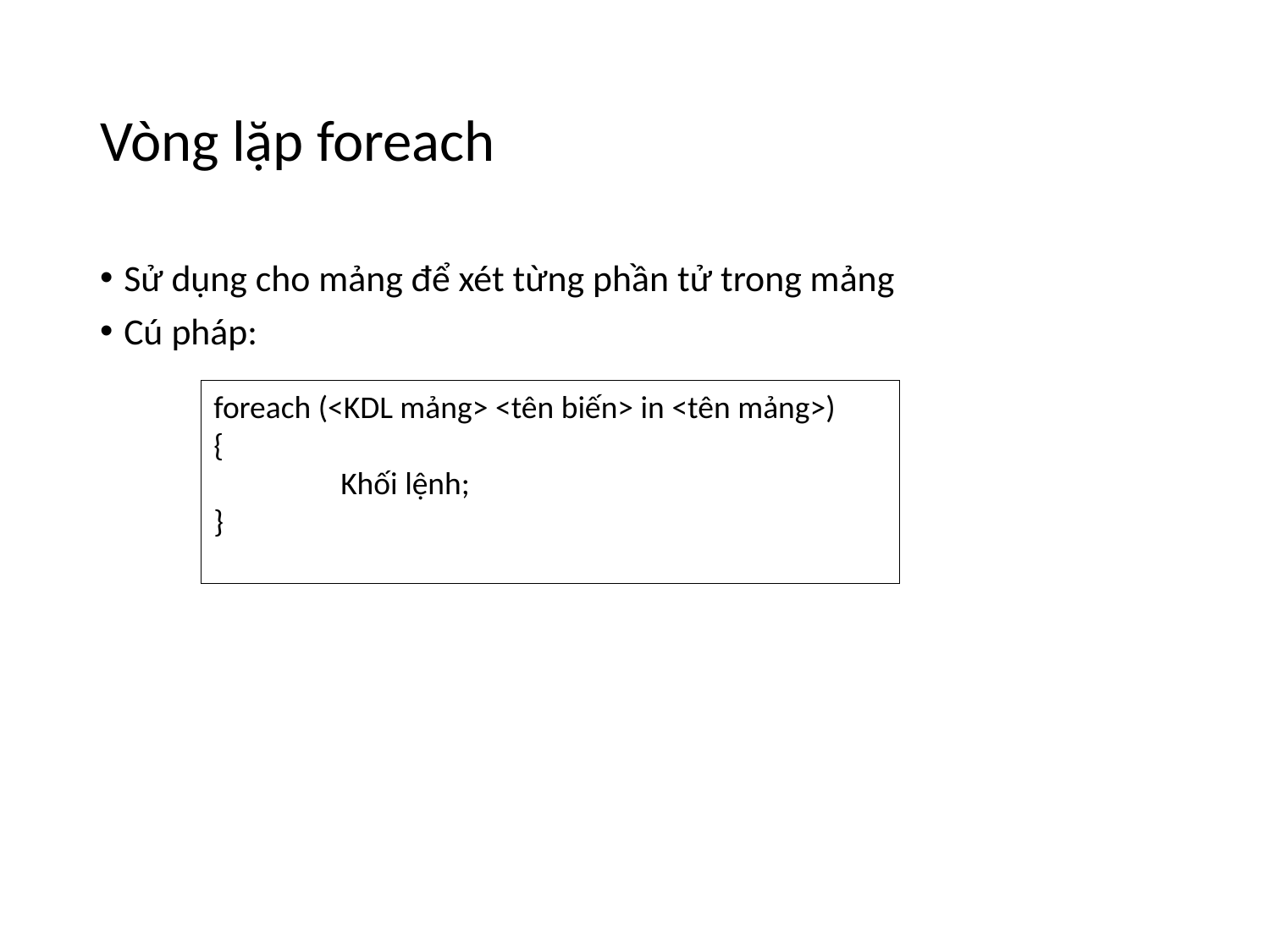

# Vòng lặp foreach
Sử dụng cho mảng để xét từng phần tử trong mảng
Cú pháp:
foreach (<KDL mảng> <tên biến> in <tên mảng>)
{
	Khối lệnh;
}